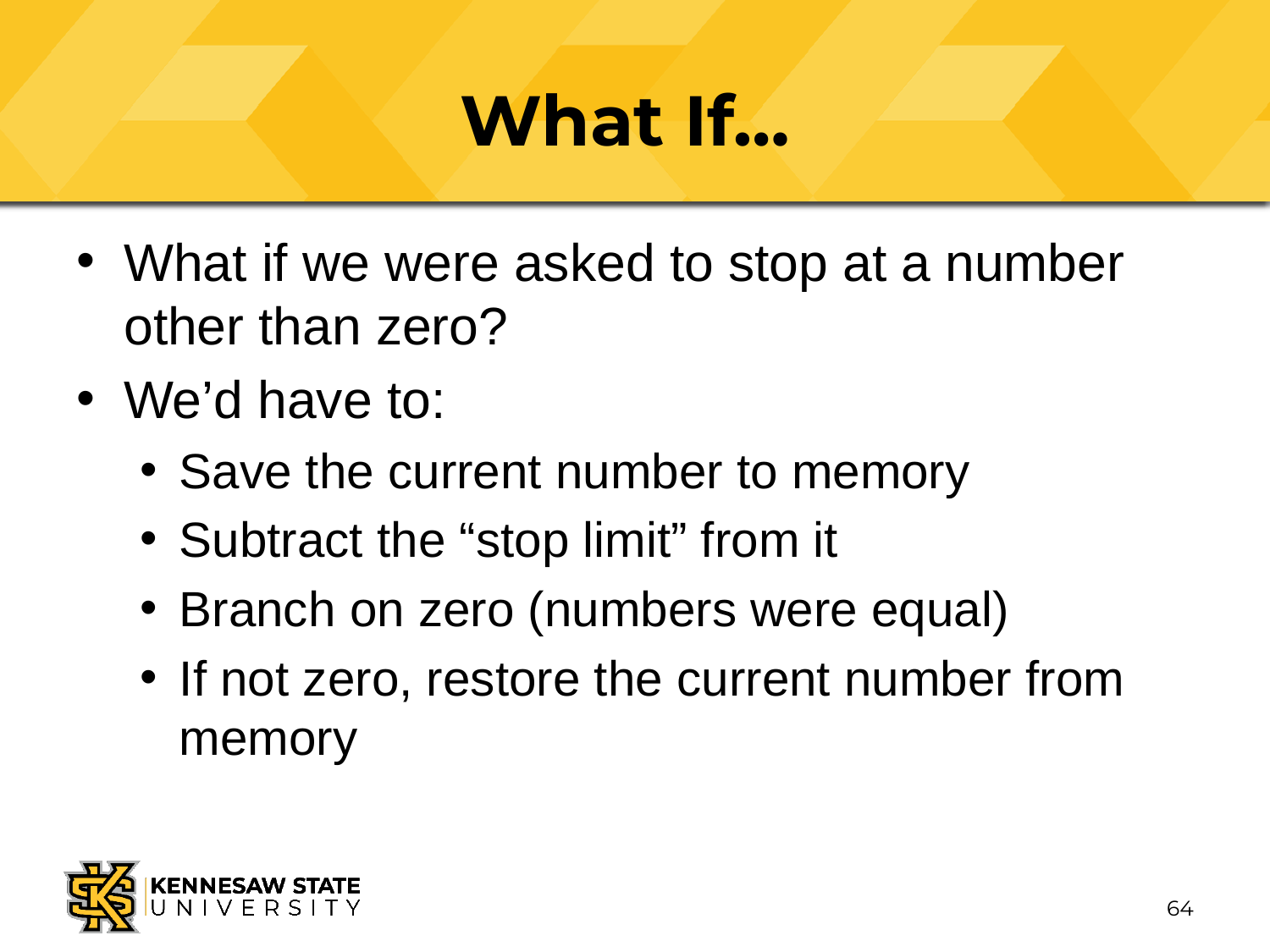

# What If…
What if we were asked to stop at a number other than zero?
We’d have to:
Save the current number to memory
Subtract the “stop limit” from it
Branch on zero (numbers were equal)
If not zero, restore the current number from memory
64